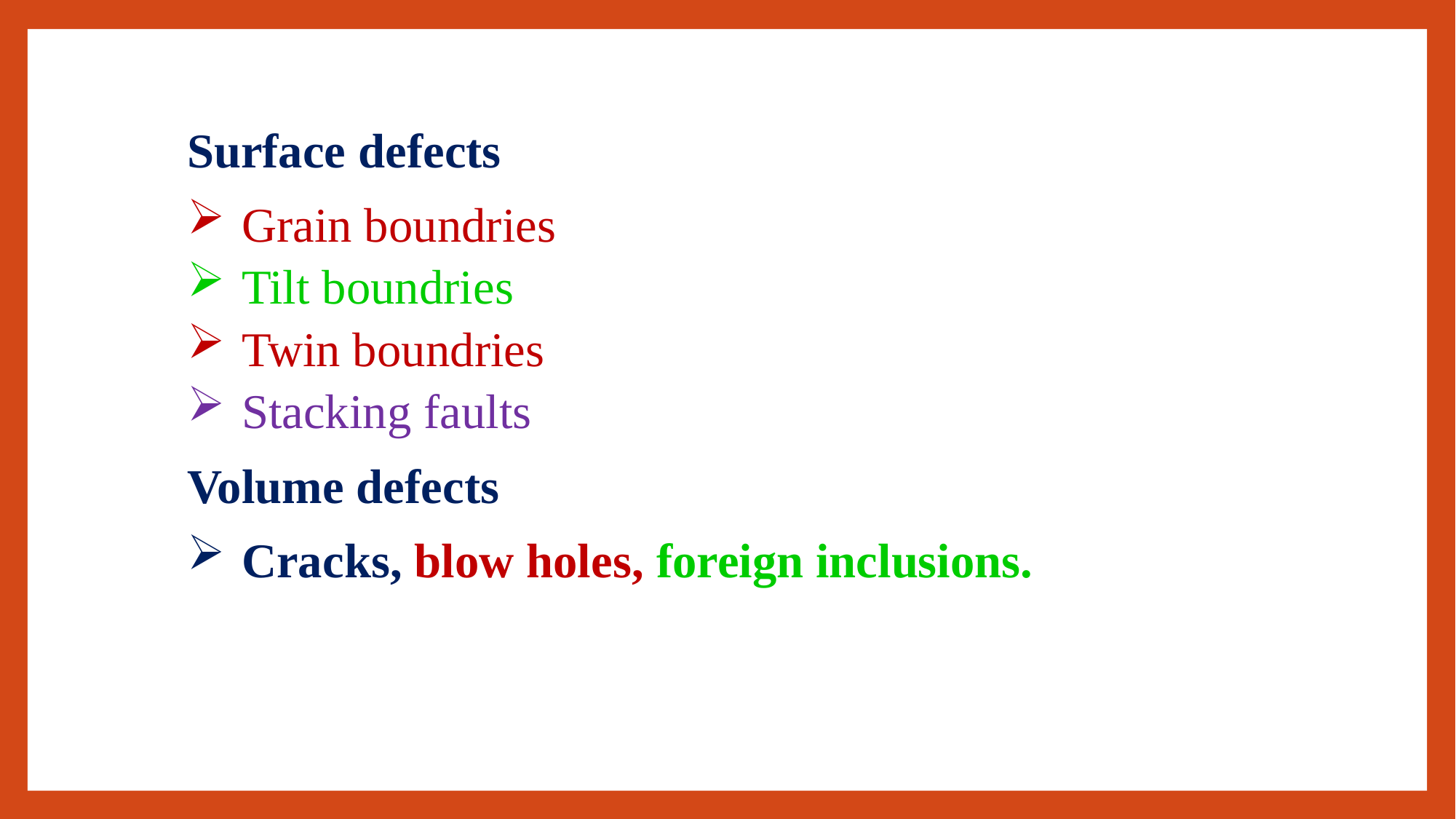

Surface defects
Grain boundries
Tilt boundries
Twin boundries
Stacking faults
Volume defects
Cracks, blow holes, foreign inclusions.